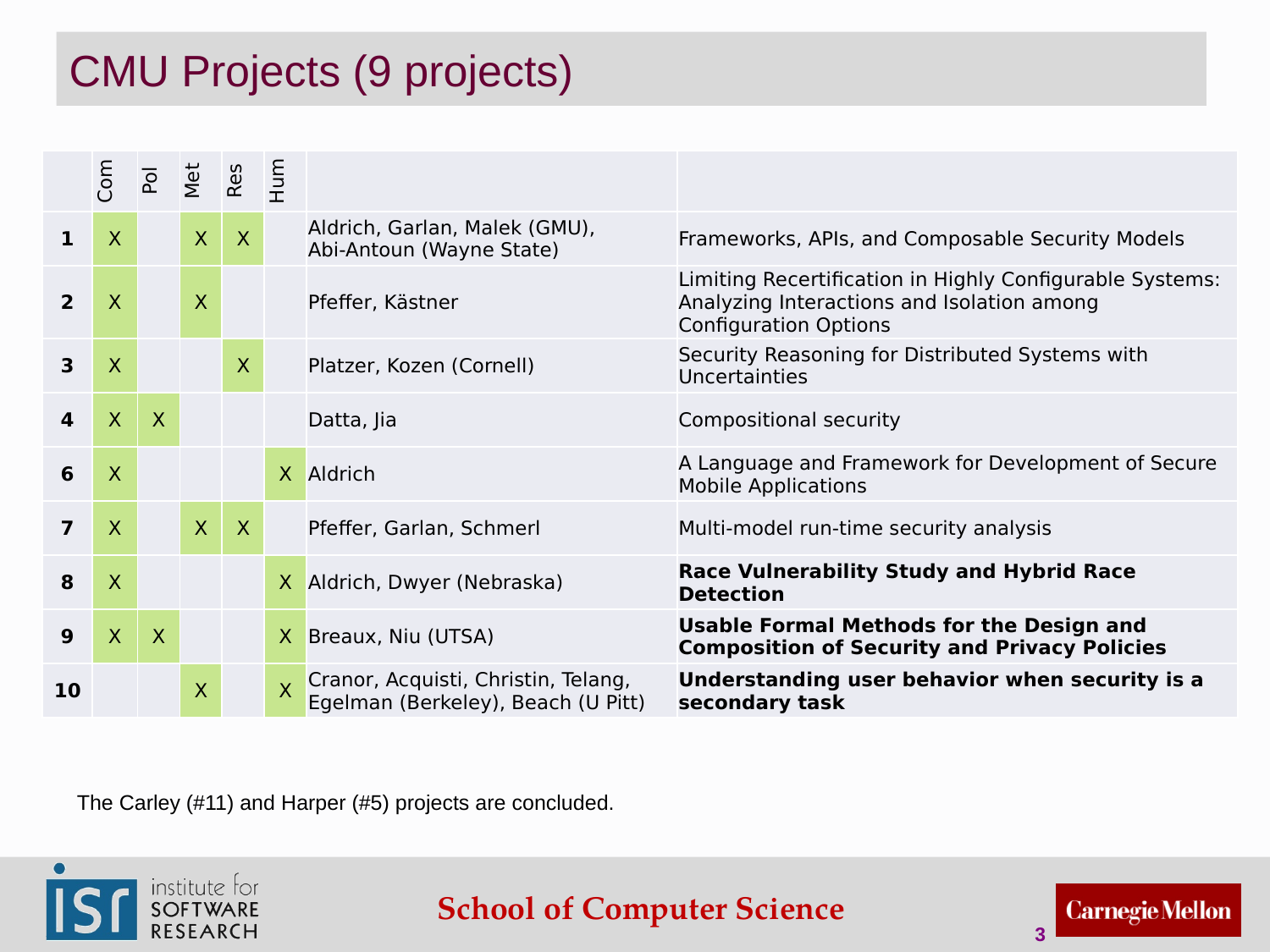

# CMU Projects (9 projects)
|  | Com | Pol | Met | Res | Hum |  |  |
| --- | --- | --- | --- | --- | --- | --- | --- |
| 1 | X |  | X | X |  | Aldrich, Garlan, Malek (GMU), Abi-Antoun (Wayne State) | Frameworks, APIs, and Composable Security Models |
| 2 | X |  | X |  |  | Pfeffer, Kästner | Limiting Recertification in Highly Configurable Systems: Analyzing Interactions and Isolation among Configuration Options |
| 3 | X |  |  | X |  | Platzer, Kozen (Cornell) | Security Reasoning for Distributed Systems with Uncertainties |
| 4 | X | X |  |  |  | Datta, Jia | Compositional security |
| 6 | X |  |  |  | X | Aldrich | A Language and Framework for Development of Secure Mobile Applications |
| 7 | X |  | X | X |  | Pfeffer, Garlan, Schmerl | Multi-model run-time security analysis |
| 8 | X |  |  |  | X | Aldrich, Dwyer (Nebraska) | Race Vulnerability Study and Hybrid Race Detection |
| 9 | X | X |  |  | X | Breaux, Niu (UTSA) | Usable Formal Methods for the Design and Composition of Security and Privacy Policies |
| 10 |  |  | X |  | X | Cranor, Acquisti, Christin, Telang, Egelman (Berkeley), Beach (U Pitt) | Understanding user behavior when security is a secondary task |
The Carley (#11) and Harper (#5) projects are concluded.
3